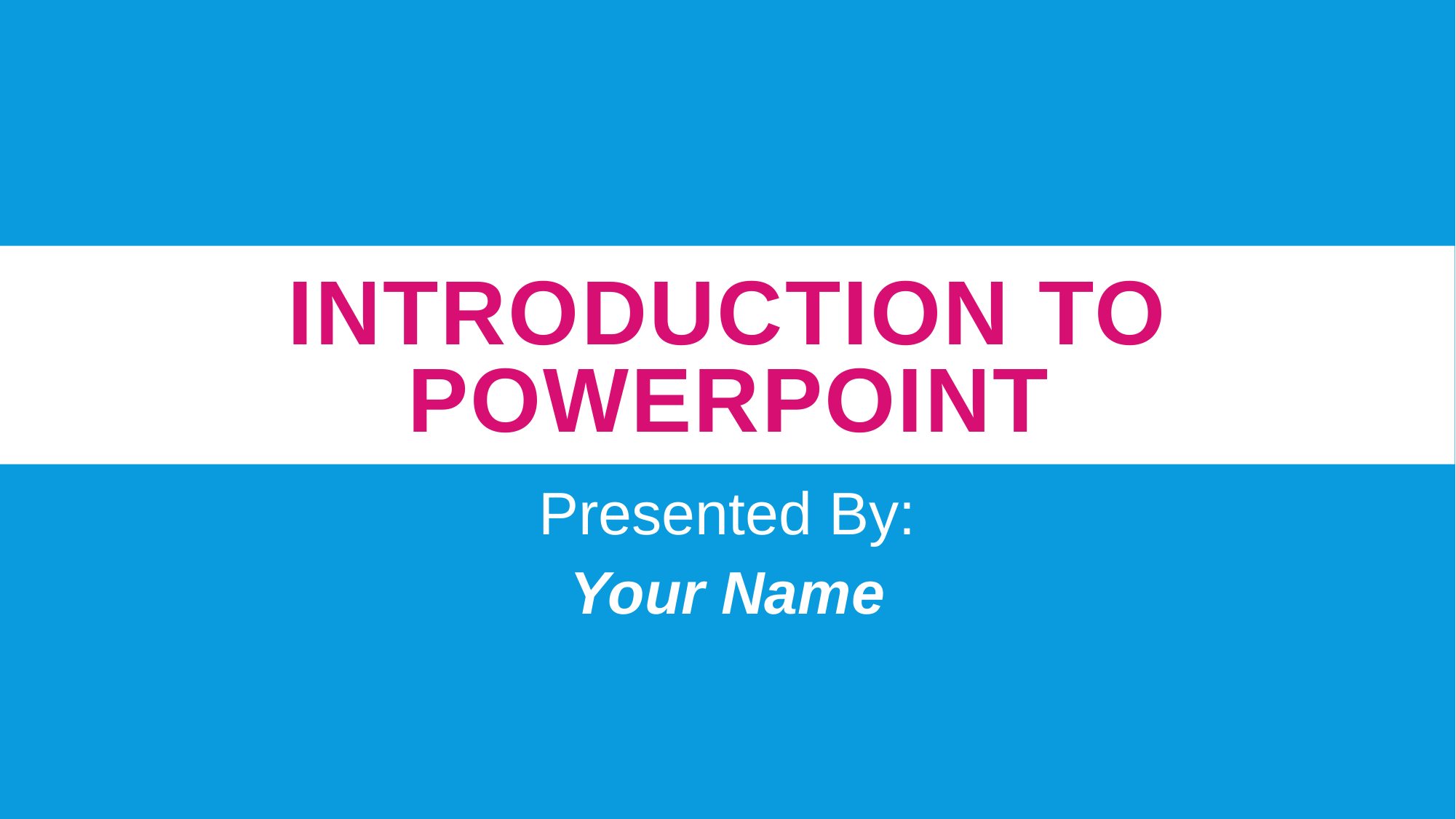

# Introduction to PowerPoint
Presented By:
Your Name